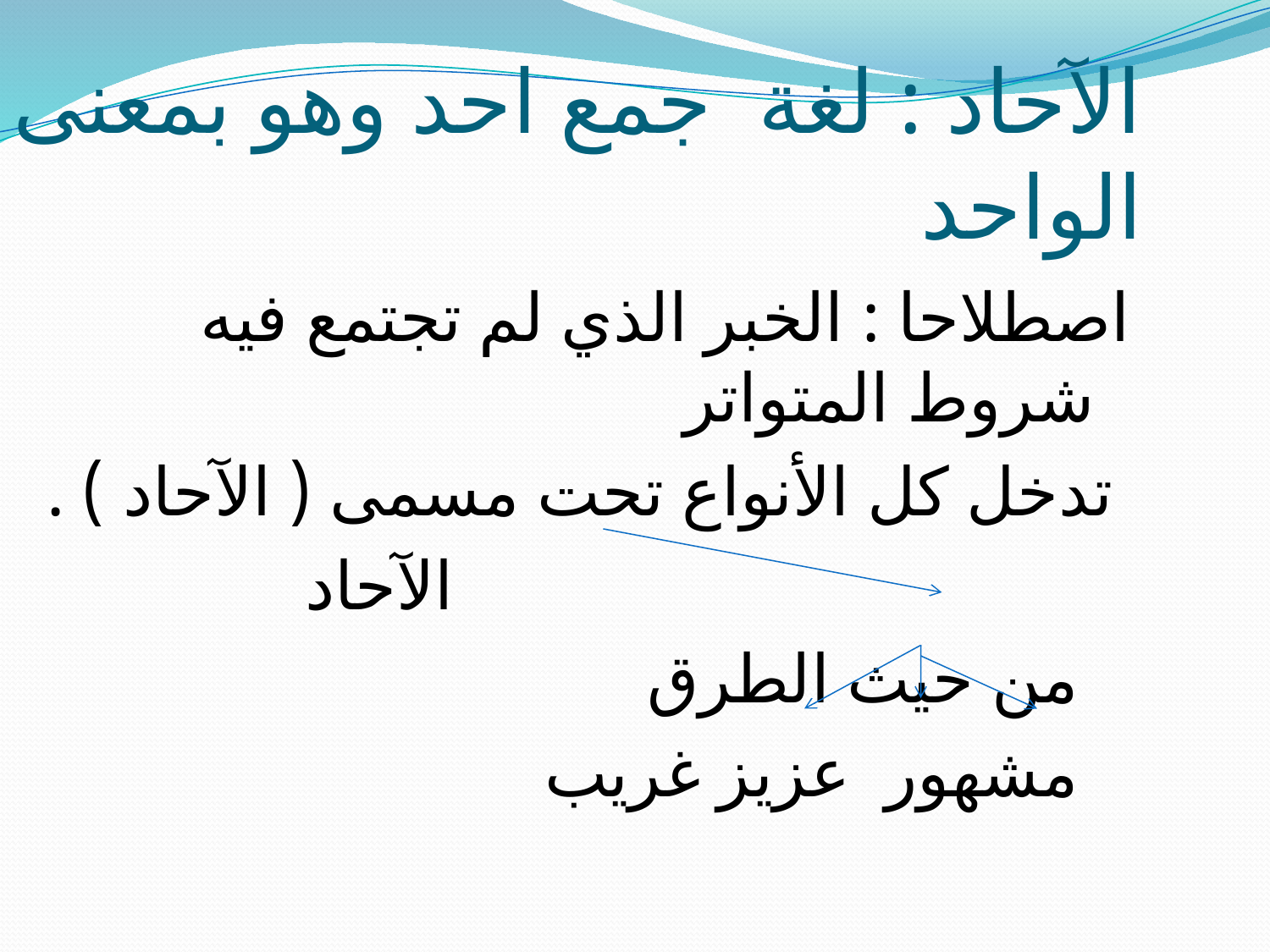

الآحاد : لغة  جمع احد وهو بمعنى الواحد
اصطلاحا : الخبر الذي لم تجتمع فيه شروط المتواتر
 تدخل كل الأنواع تحت مسمى ( الآحاد ) .
                                       الآحاد
   من حيث الطرق
   مشهور  عزيز غريب